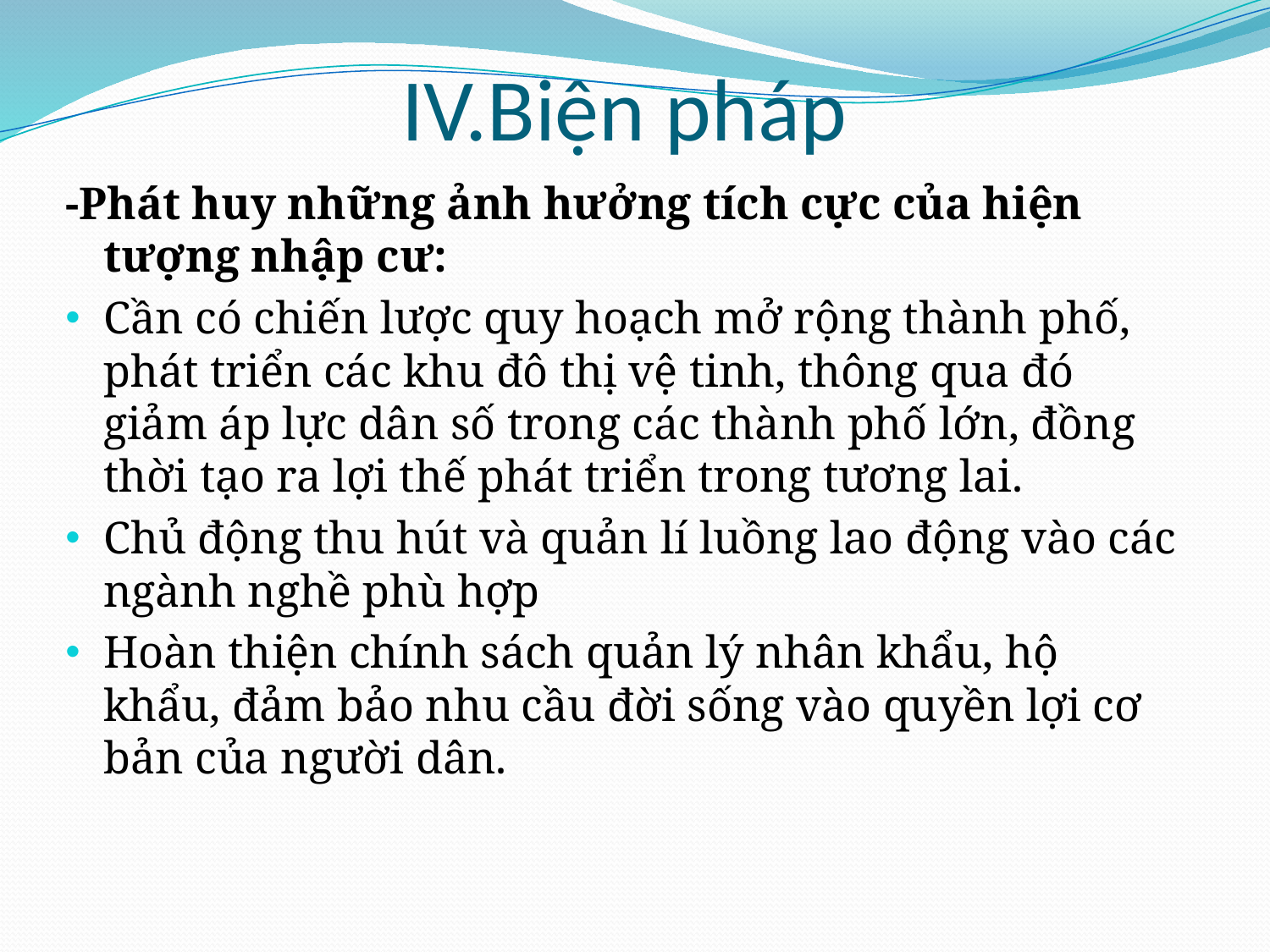

# IV.Biện pháp
-Phát huy những ảnh hưởng tích cực của hiện tượng nhập cư:
Cần có chiến lược quy hoạch mở rộng thành phố, phát triển các khu đô thị vệ tinh, thông qua đó giảm áp lực dân số trong các thành phố lớn, đồng thời tạo ra lợi thế phát triển trong tương lai.
Chủ động thu hút và quản lí luồng lao động vào các ngành nghề phù hợp
Hoàn thiện chính sách quản lý nhân khẩu, hộ khẩu, đảm bảo nhu cầu đời sống vào quyền lợi cơ bản của người dân.